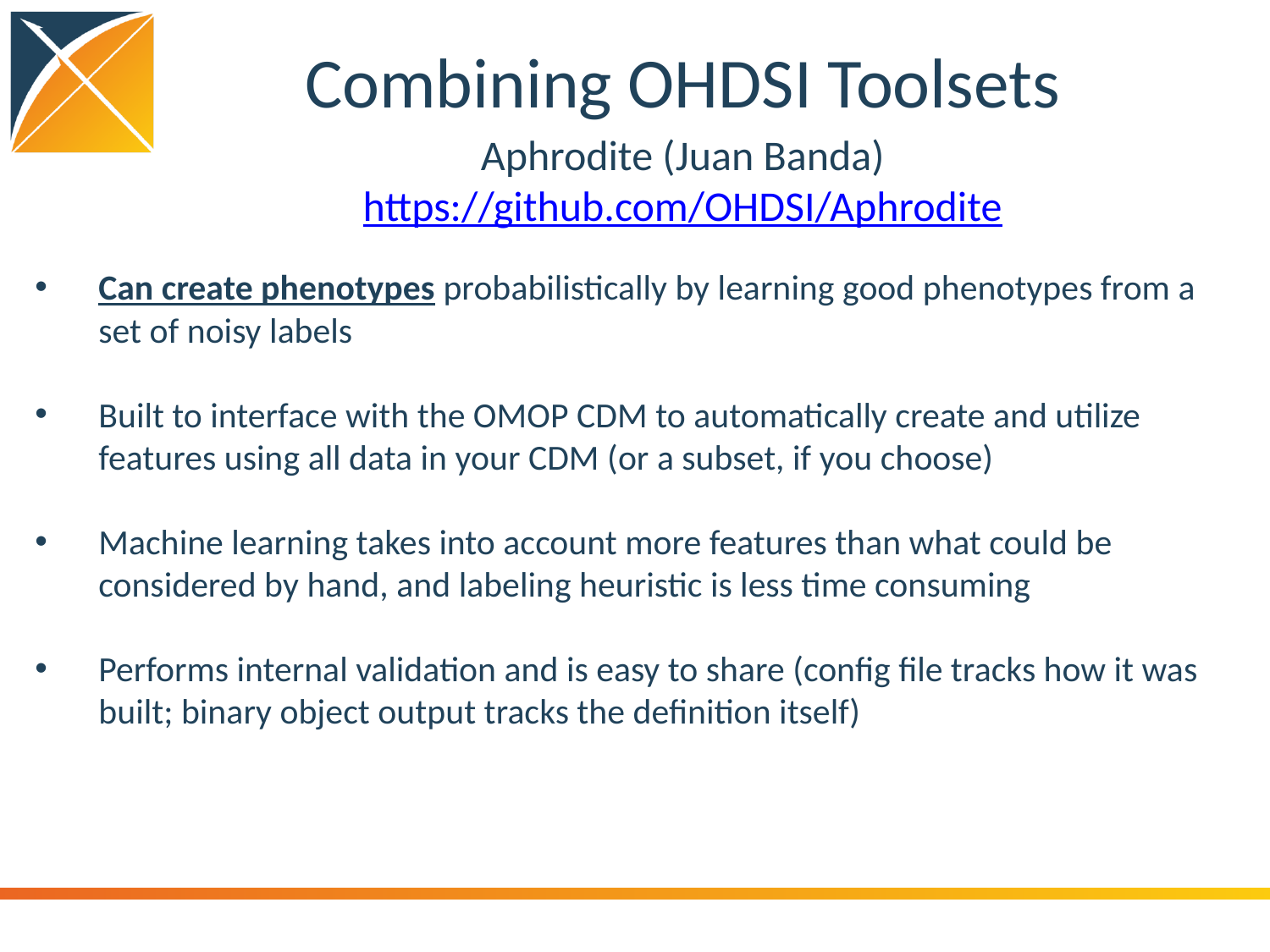

# Combining OHDSI Toolsets
Aphrodite (Juan Banda)
https://github.com/OHDSI/Aphrodite
Can create phenotypes probabilistically by learning good phenotypes from a set of noisy labels

Built to interface with the OMOP CDM to automatically create and utilize features using all data in your CDM (or a subset, if you choose)

Machine learning takes into account more features than what could be considered by hand, and labeling heuristic is less time consuming

Performs internal validation and is easy to share (config file tracks how it was built; binary object output tracks the definition itself)